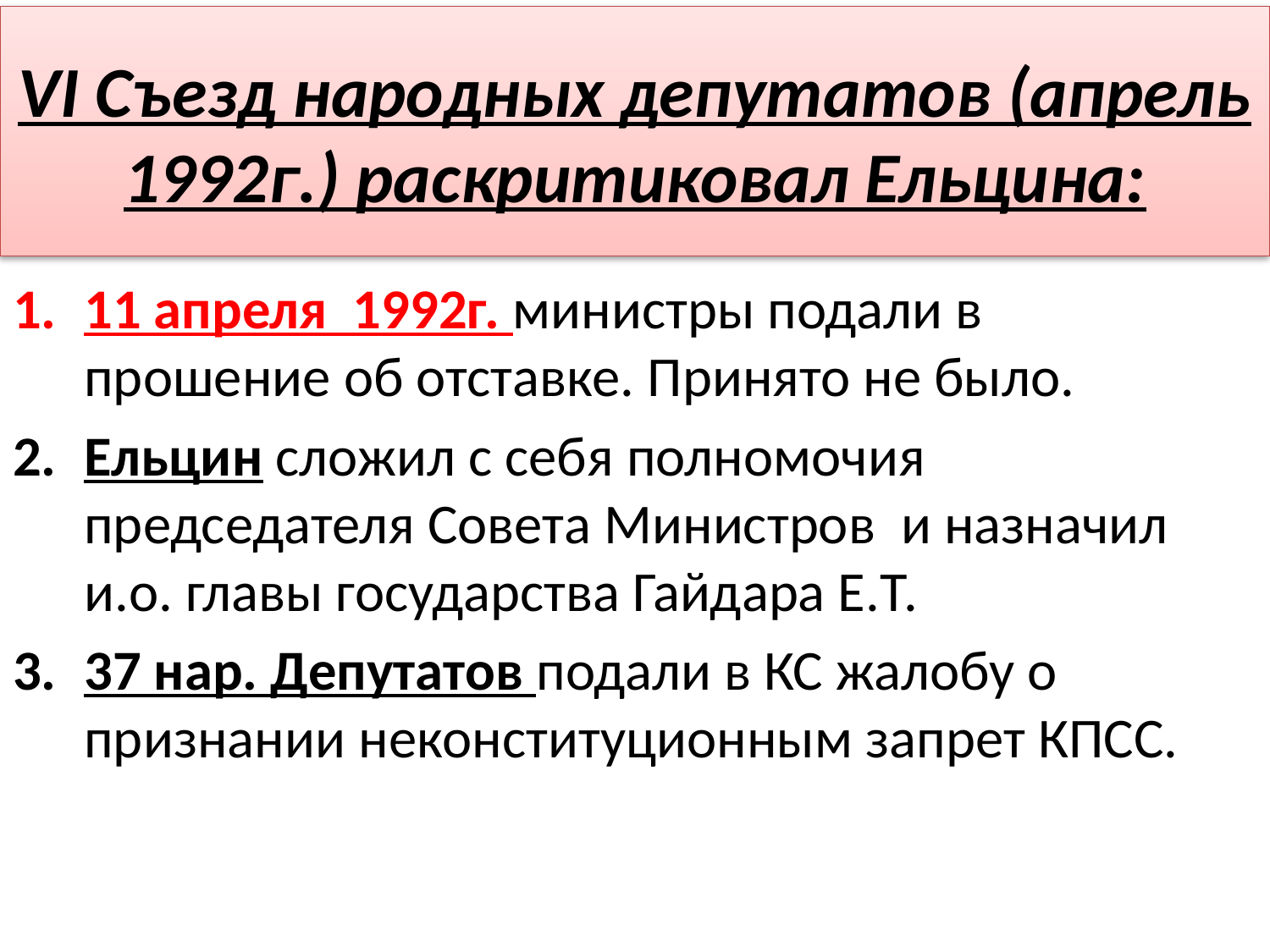

# VI Съезд народных депутатов (апрель 1992г.) раскритиковал Ельцина:
11 апреля  1992г. министры подали в прошение об отставке. Принято не было.
Ельцин сложил с себя полномочия  председателя Совета Министров  и назначил  и.о. главы государства Гайдара Е.Т.
37 нар. Депутатов подали в КС жалобу о признании неконституционным запрет КПСС.